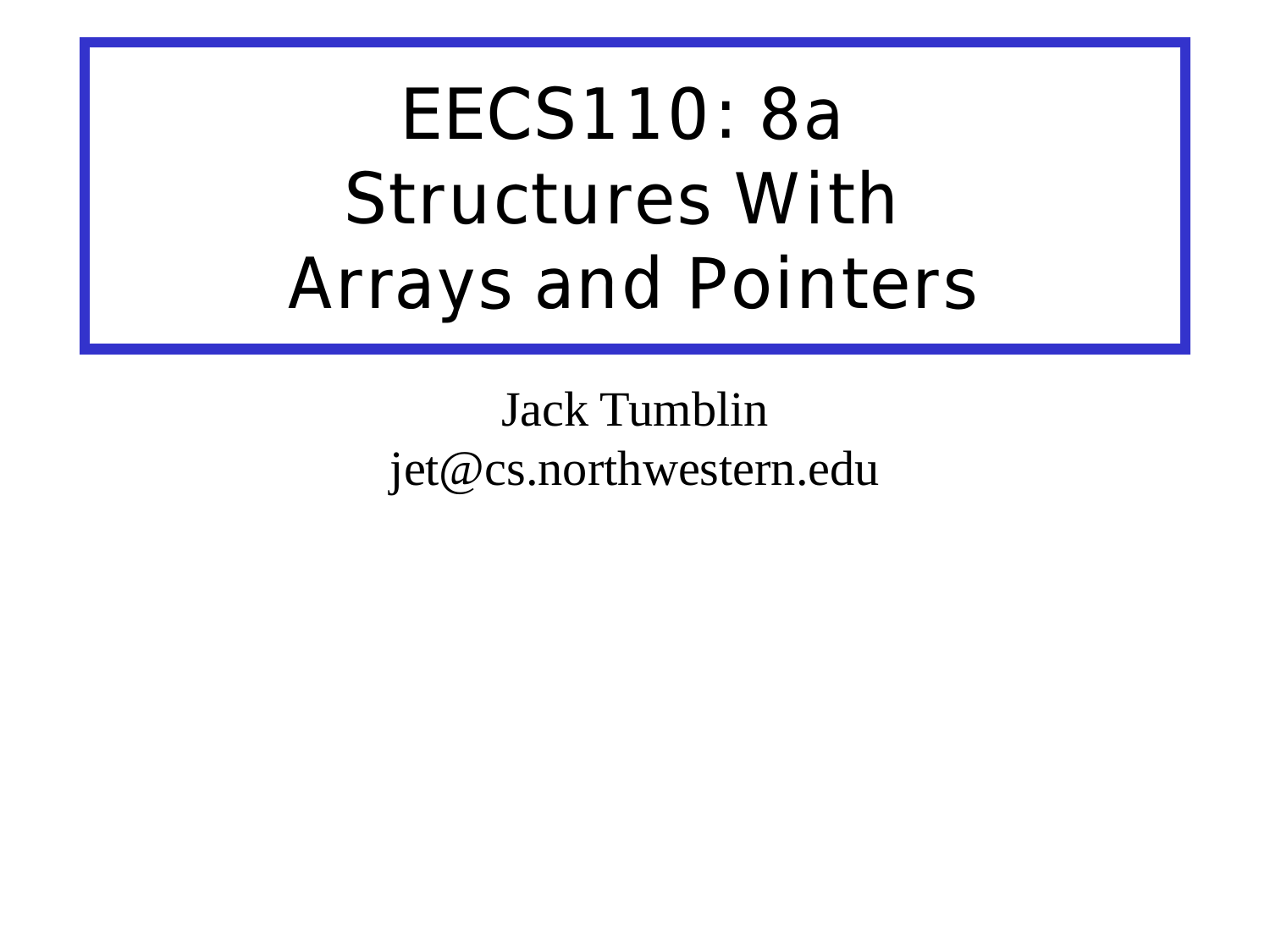

# EECS110: 8a Structures With Arrays and Pointers
Jack Tumblin
jet@cs.northwestern.edu
.